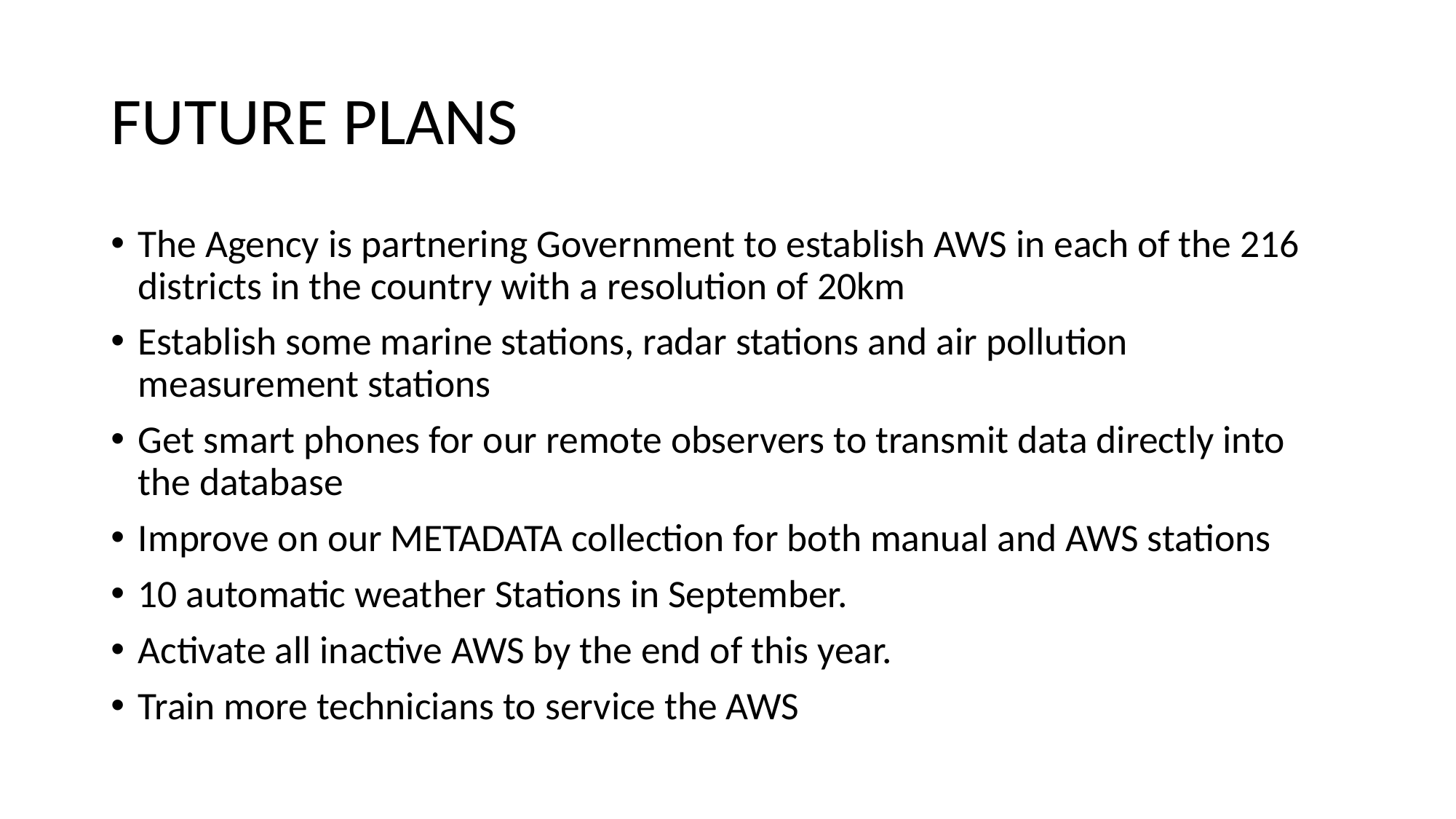

# FUTURE PLANS
The Agency is partnering Government to establish AWS in each of the 216 districts in the country with a resolution of 20km
Establish some marine stations, radar stations and air pollution measurement stations
Get smart phones for our remote observers to transmit data directly into the database
Improve on our METADATA collection for both manual and AWS stations
10 automatic weather Stations in September.
Activate all inactive AWS by the end of this year.
Train more technicians to service the AWS